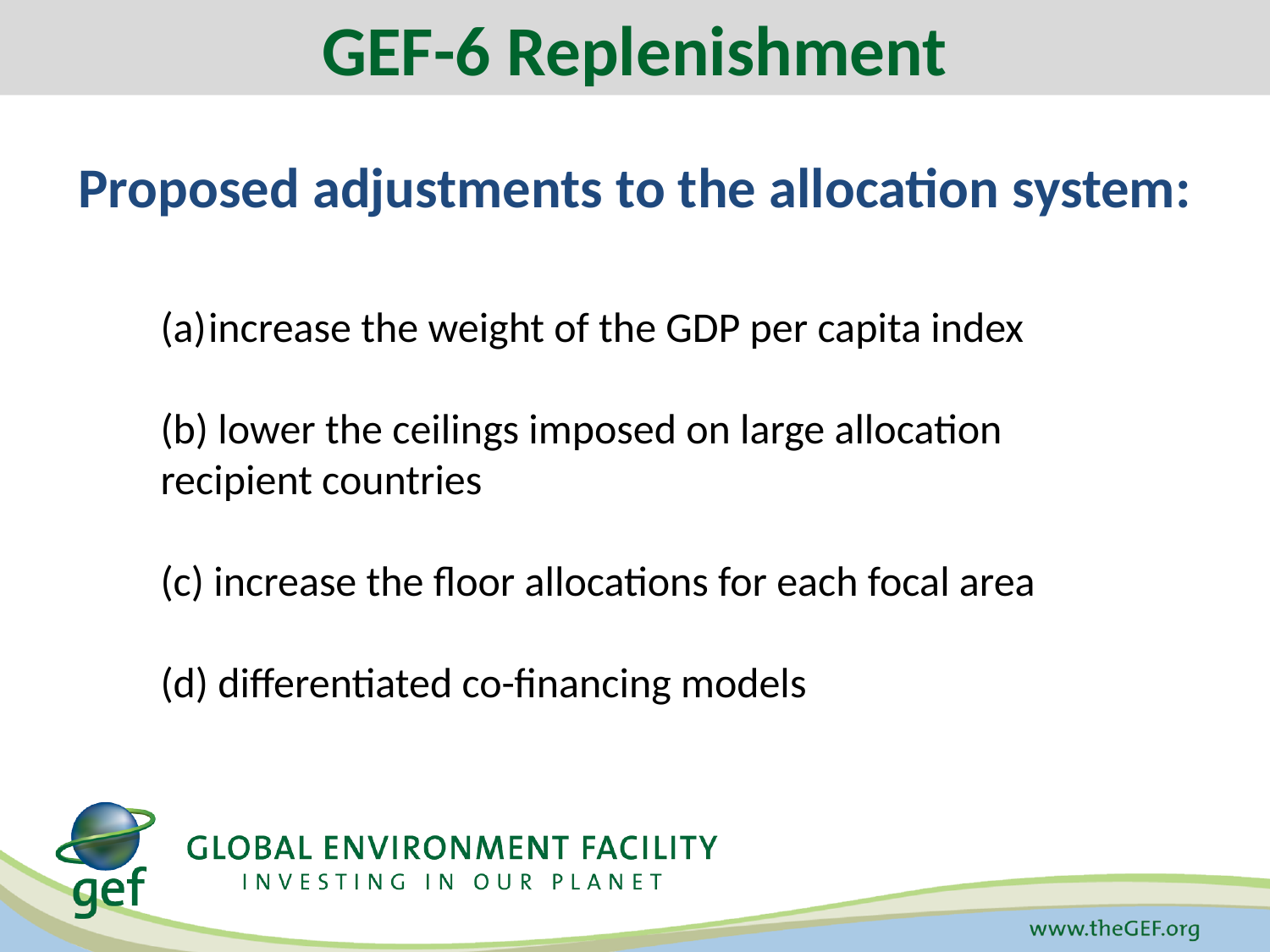

GEF-6 Replenishment
# Proposed adjustments to the allocation system:

increase the weight of the GDP per capita index

(b) lower the ceilings imposed on large allocation recipient countries

(c) increase the floor allocations for each focal area

(d) differentiated co-financing models